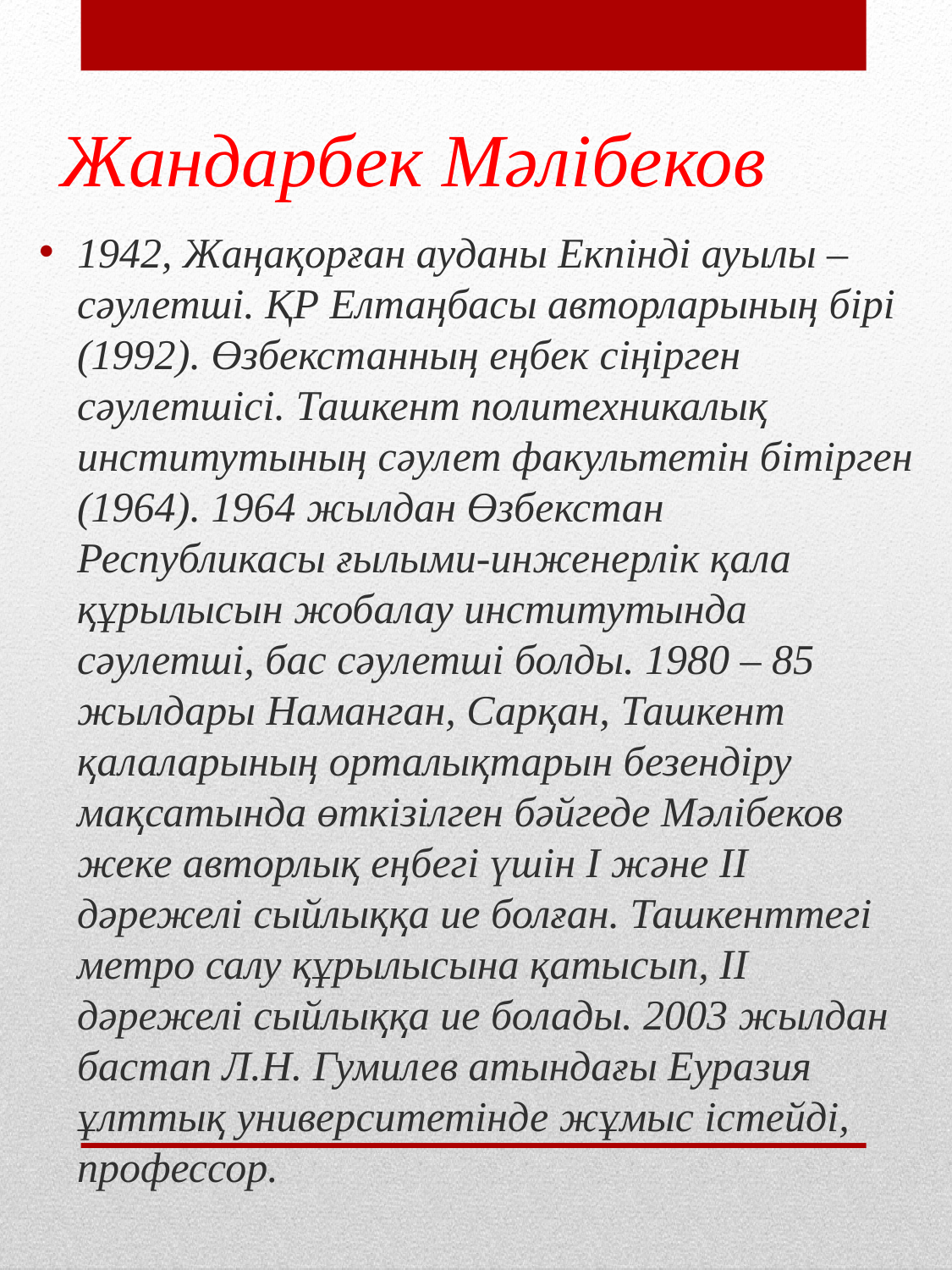

# Жандарбек Мәлібеков
1942, Жаңақорған ауданы Екпінді ауылы – сәулетші. ҚР Елтаңбасы авторларының бірі (1992). Өзбекстанның еңбек сіңірген сәулетшісі. Ташкент политехникалық институтының сәулет факультетін бітірген (1964). 1964 жылдан Өзбекстан Республикасы ғылыми-инженерлік қала құрылысын жобалау институтында сәулетші, бас сәулетші болды. 1980 – 85 жылдары Наманган, Сарқан, Ташкент қалаларының орталықтарын безендіру мақсатында өткізілген бәйгеде Мәлібеков жеке авторлық еңбегі үшін І және ІІ дәрежелі сыйлыққа ие болған. Ташкенттегі метро салу құрылысына қатысып, ІІ дәрежелі сыйлыққа ие болады. 2003 жылдан бастап Л.Н. Гумилев атындағы Еуразия ұлттық университетінде жұмыс істейді, профессор.